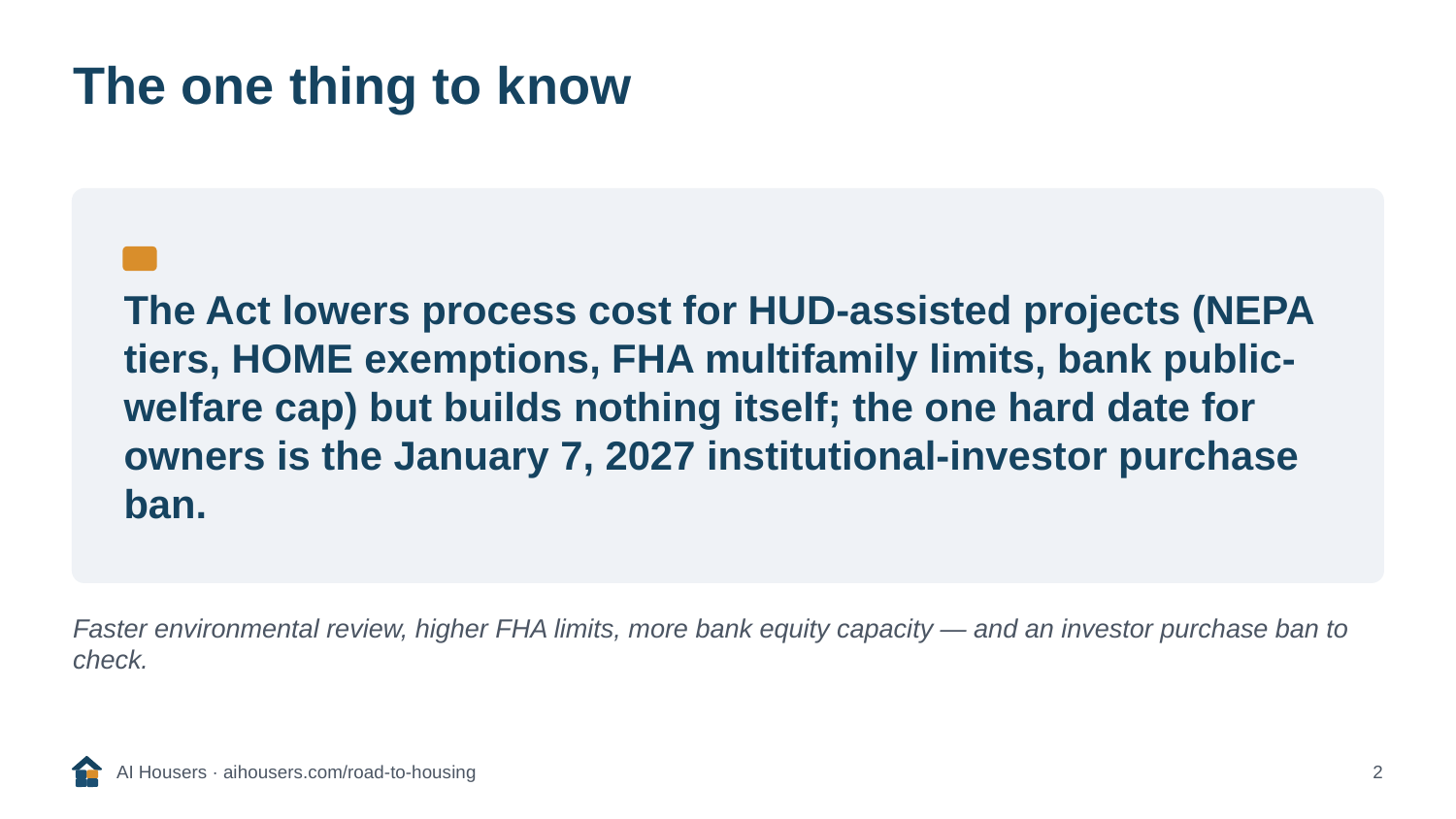

The one thing to know

The Act lowers process cost for HUD-assisted projects (NEPA tiers, HOME exemptions, FHA multifamily limits, bank public-welfare cap) but builds nothing itself; the one hard date for owners is the January 7, 2027 institutional-investor purchase ban.
Faster environmental review, higher FHA limits, more bank equity capacity — and an investor purchase ban to check.
AI Housers · aihousers.com/road-to-housing
2